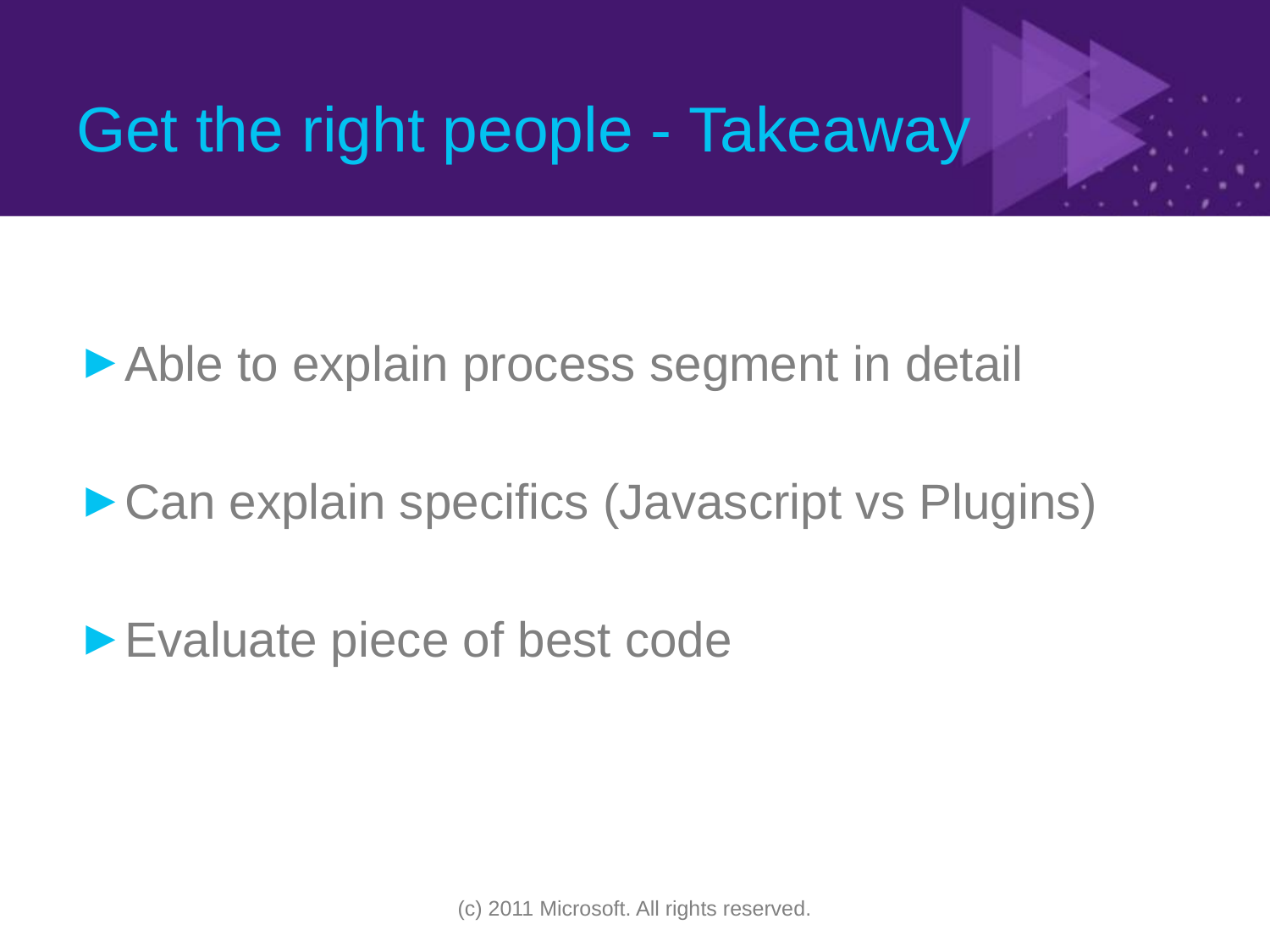

# Get the right people - Takeaway

Able to explain process segment in detail

Can explain specifics (Javascript vs Plugins)

Evaluate piece of best code

(c) 2011 Microsoft. All rights reserved.